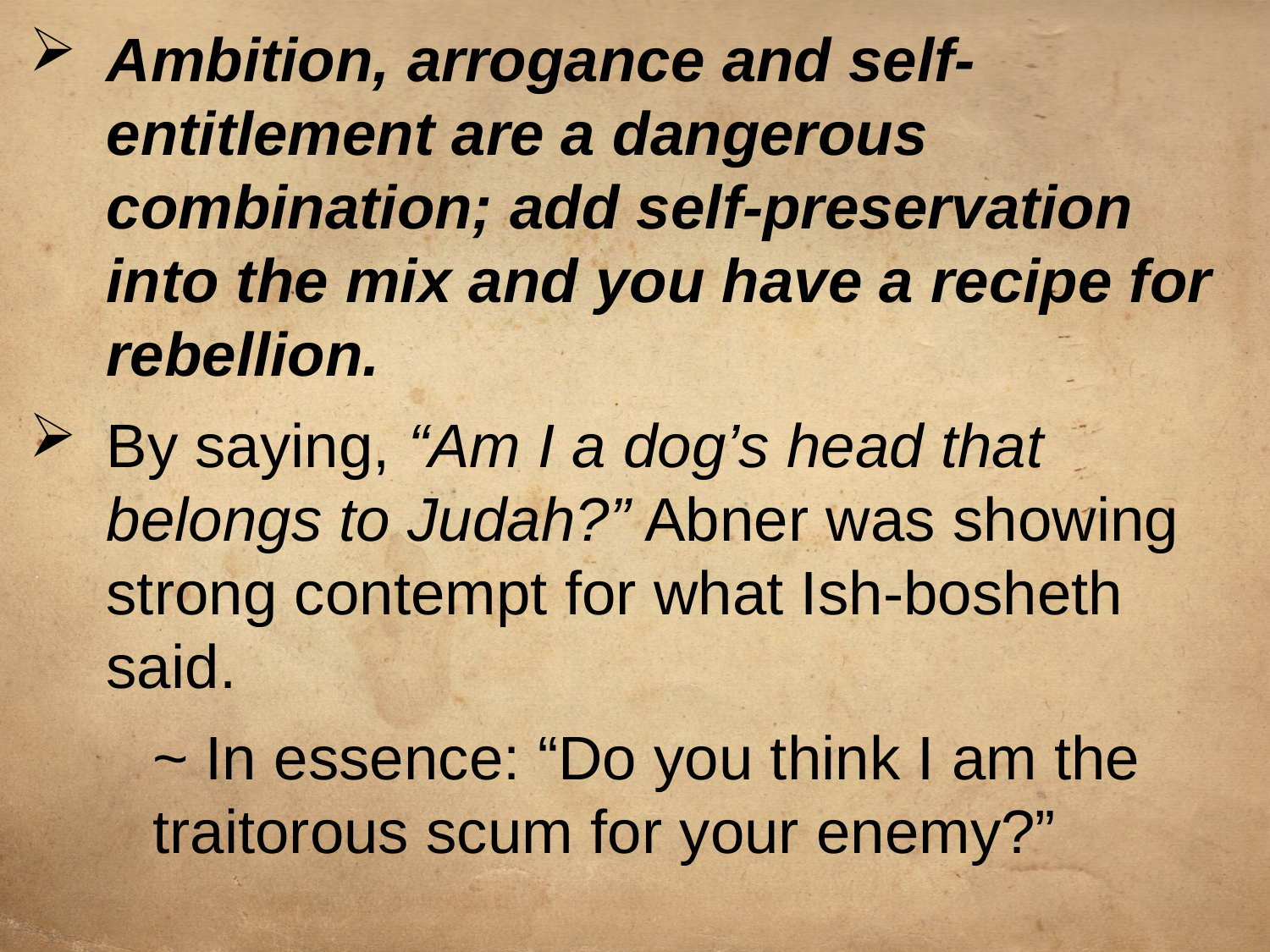

Ambition, arrogance and self-entitlement are a dangerous combination; add self-preservation into the mix and you have a recipe for rebellion.
By saying, “Am I a dog’s head that belongs to Judah?” Abner was showing strong contempt for what Ish-bosheth said.
	~ In essence: “Do you think I am the 			traitorous scum for your enemy?”